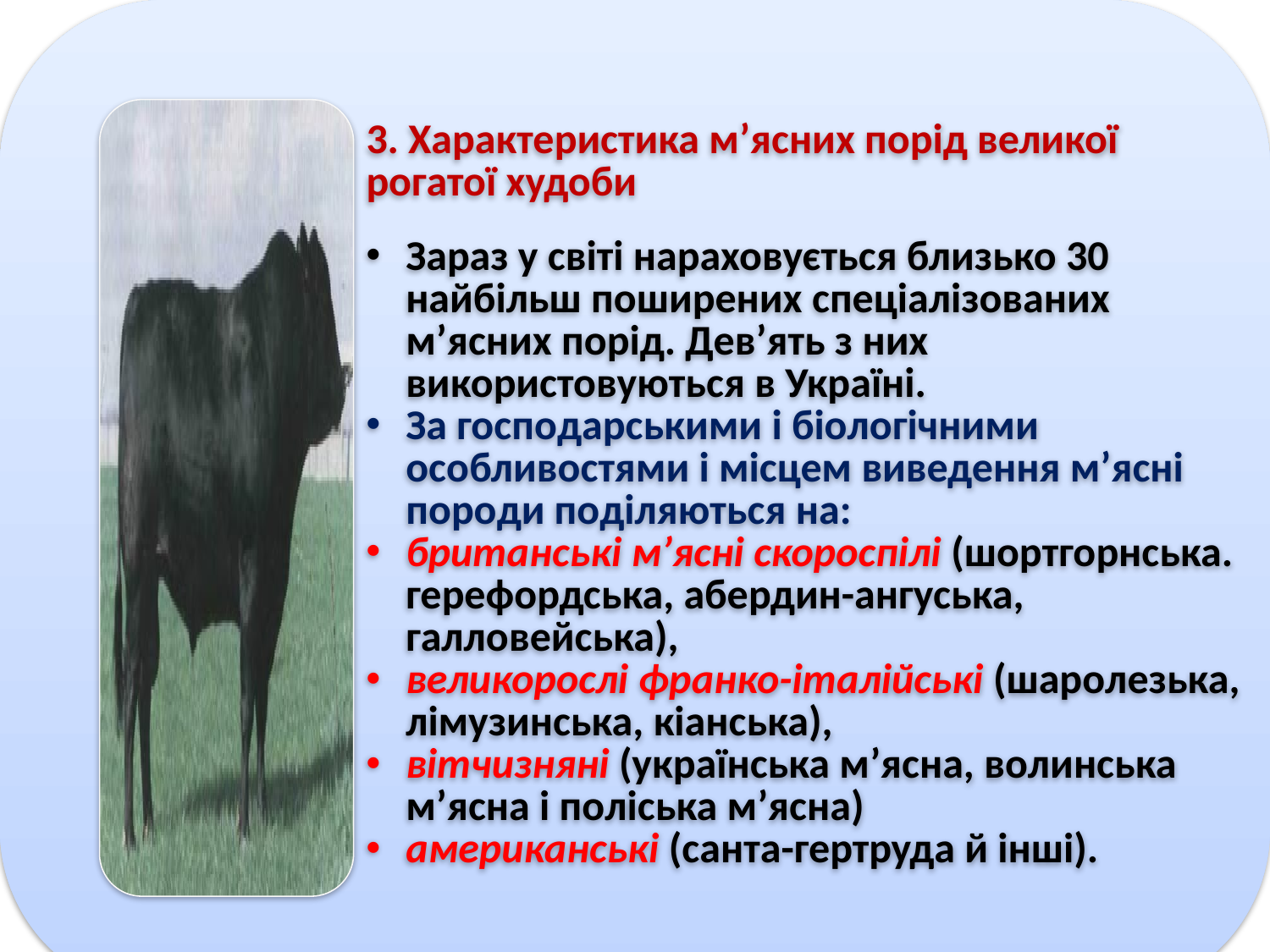

3. Характеристика м’ясних порід великої рогатої худоби
Зараз у світі нараховується близько 30 найбільш поширених спеціалізованих м’ясних порід. Дев’ять з них використовуються в Україні.
британські м’ясні скороспілі (шортгорнська. герефордська, абердин-ангуська, галловейська),
великорослі франко-італійські (шаролезька, лімузинська, кіанська),
вітчизняні (українська м’ясна, волинська м’ясна і поліська м’ясна)
американські (санта-гертруда й інші).
За господарськими і біологічними особливостями і місцем виведення м’ясні породи поділяються на: